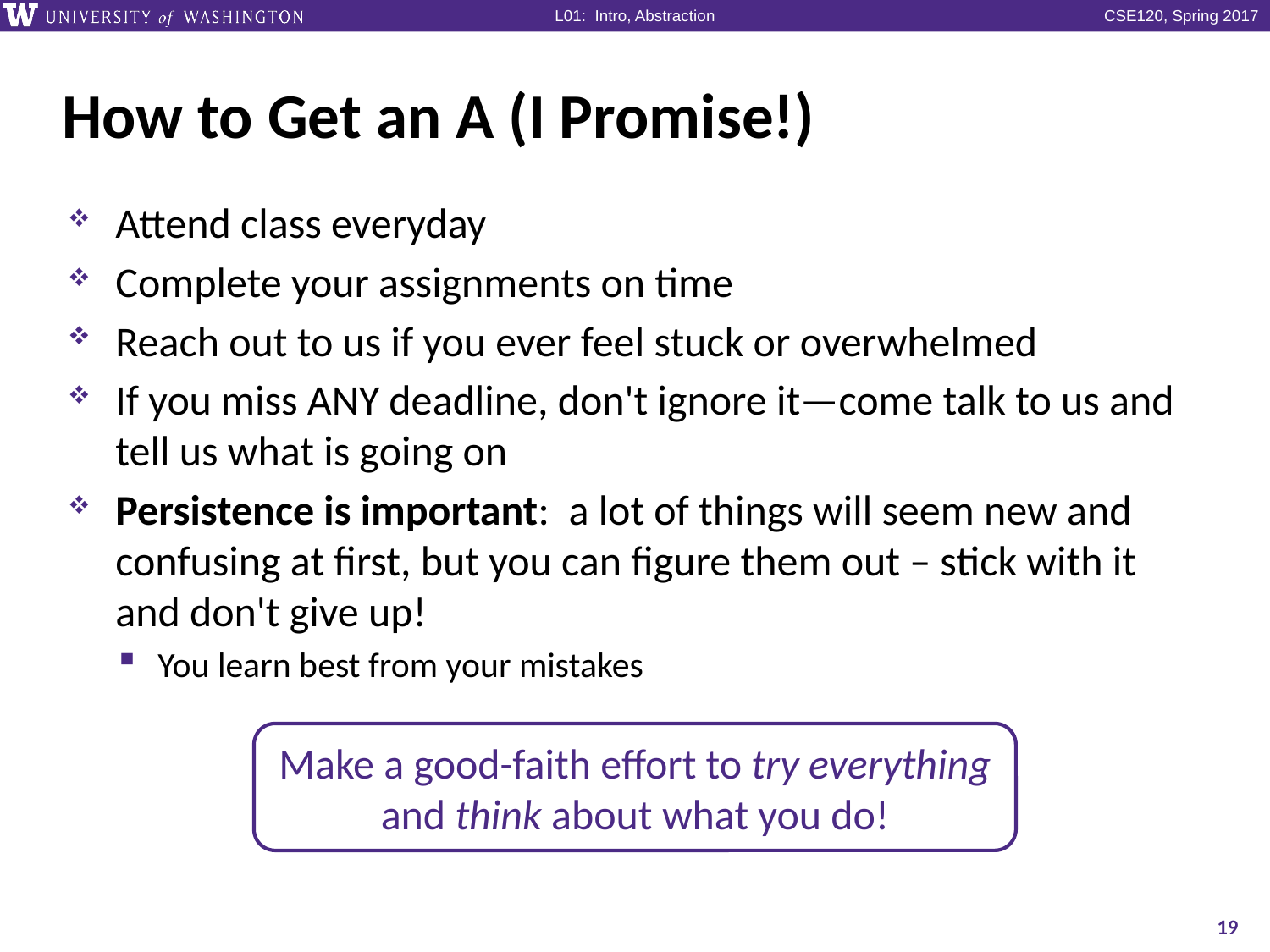

# How to Get an A (I Promise!)
Attend class everyday
Complete your assignments on time
Reach out to us if you ever feel stuck or overwhelmed
If you miss ANY deadline, don't ignore it—come talk to us and tell us what is going on
Persistence is important:  a lot of things will seem new and confusing at first, but you can figure them out – stick with it and don't give up!
You learn best from your mistakes
Make a good-faith effort to try everything and think about what you do!
19